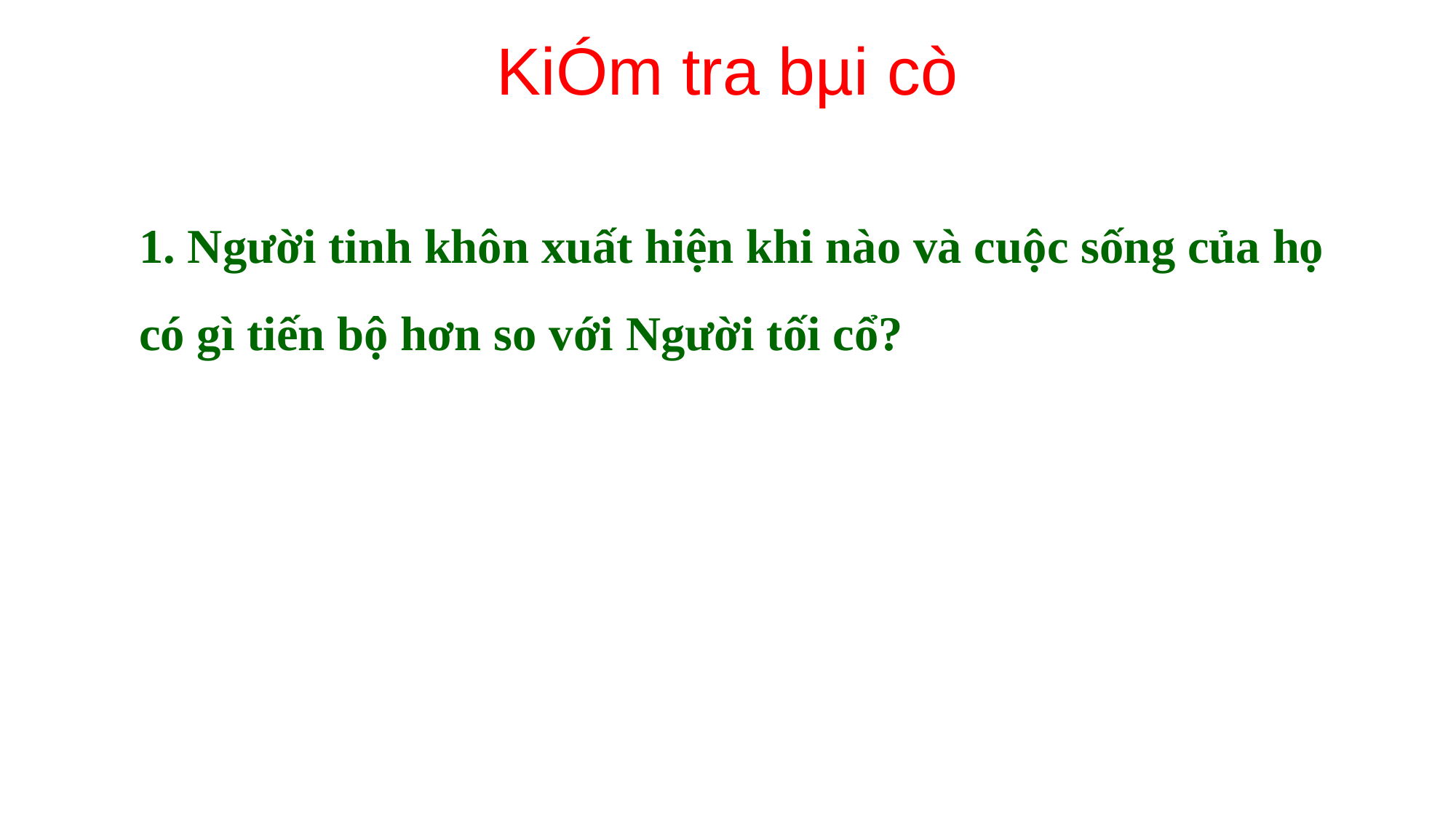

KiÓm tra bµi cò
1. Người tinh khôn xuất hiện khi nào và cuộc sống của họ có gì tiến bộ hơn so với Người tối cổ?